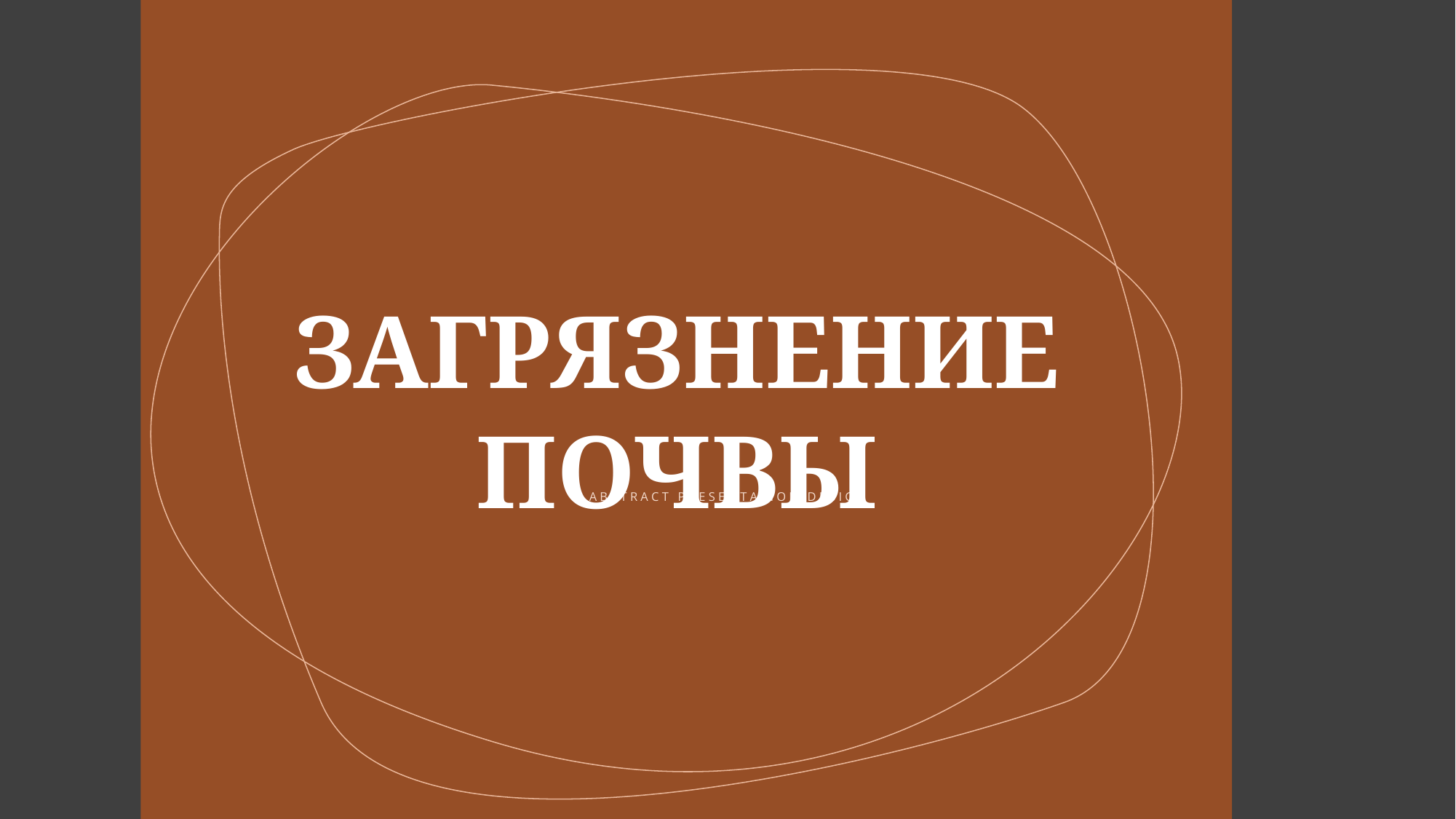

ЗАГРЯЗНЕНИЕ ПОЧВЫ
A B S T R A C T   P R E S E N T A T I O N   D E S I G N